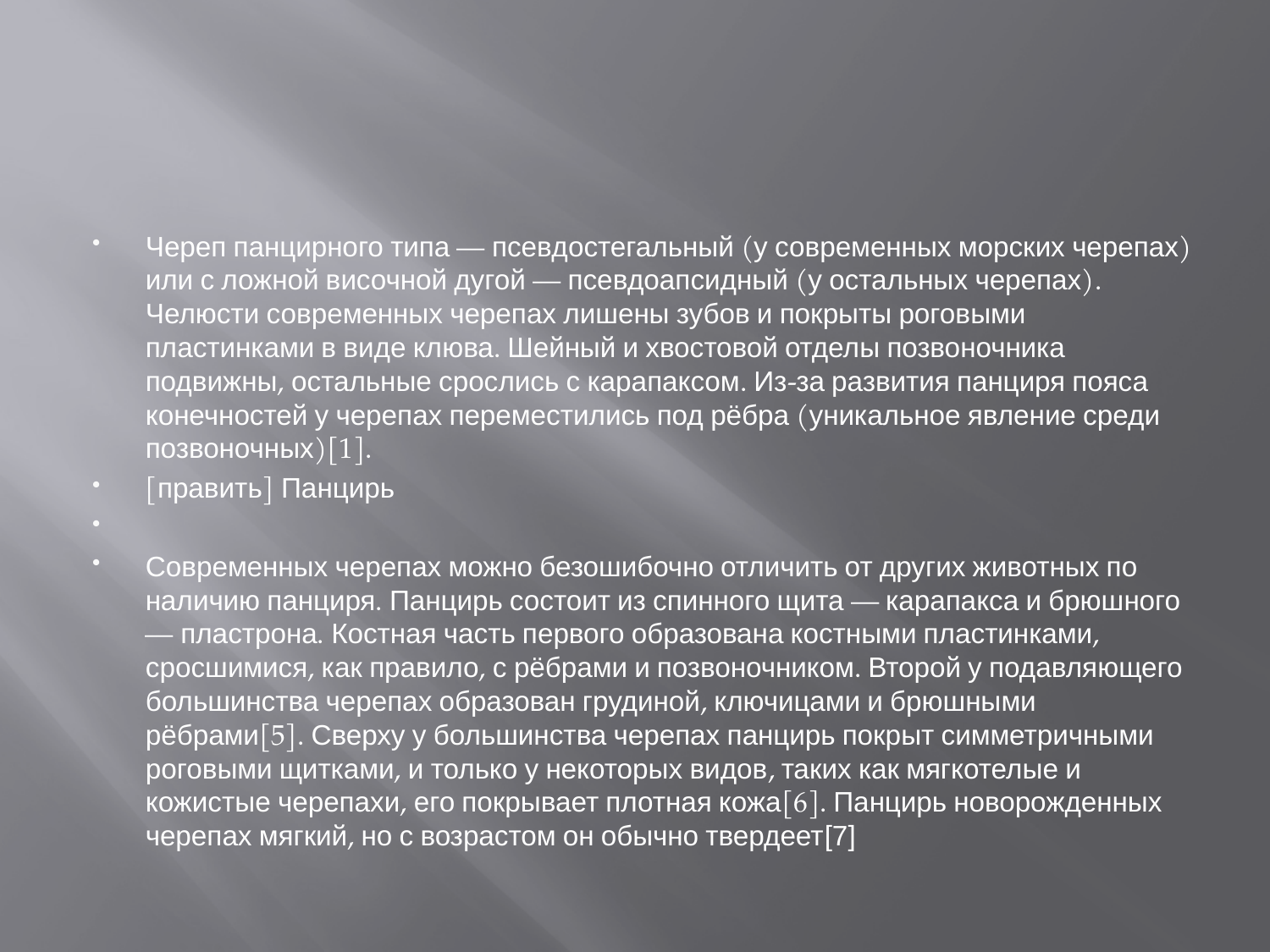

#
Череп панцирного типа — псевдостегальный (у современных морских черепах) или с ложной височной дугой — псевдоапсидный (у остальных черепах). Челюсти современных черепах лишены зубов и покрыты роговыми пластинками в виде клюва. Шейный и хвостовой отделы позвоночника подвижны, остальные срослись с карапаксом. Из-за развития панциря пояса конечностей у черепах переместились под рёбра (уникальное явление среди позвоночных)[1].
[править] Панцирь

Современных черепах можно безошибочно отличить от других животных по наличию панциря. Панцирь состоит из спинного щита — карапакса и брюшного — пластрона. Костная часть первого образована костными пластинками, сросшимися, как правило, с рёбрами и позвоночником. Второй у подавляющего большинства черепах образован грудиной, ключицами и брюшными рёбрами[5]. Сверху у большинства черепах панцирь покрыт симметричными роговыми щитками, и только у некоторых видов, таких как мягкотелые и кожистые черепахи, его покрывает плотная кожа[6]. Панцирь новорожденных черепах мягкий, но с возрастом он обычно твердеет[7]